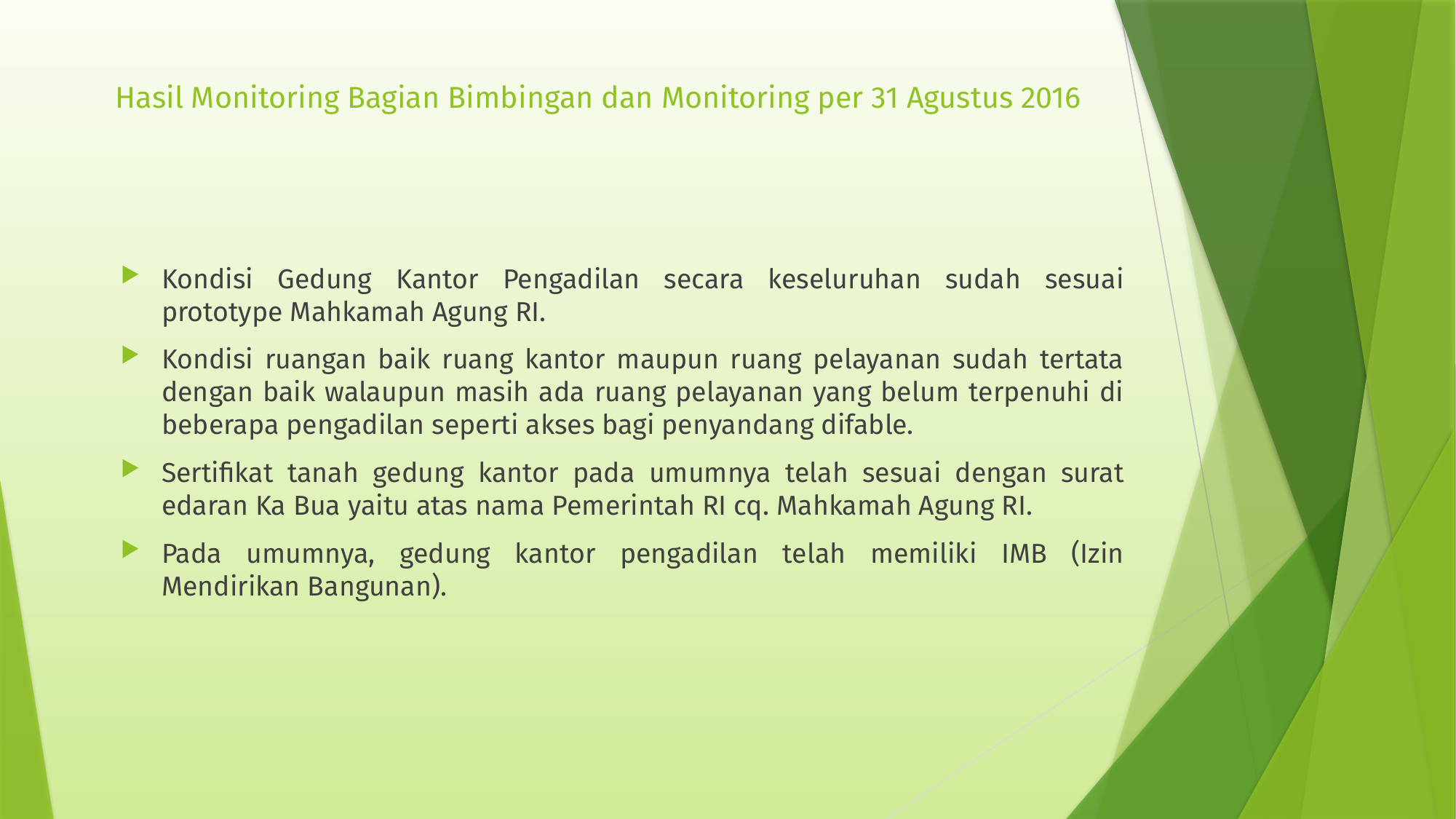

# Hasil Monitoring Bagian Bimbingan dan Monitoring per 31 Agustus 2016
Kondisi Gedung Kantor Pengadilan secara keseluruhan sudah sesuai prototype Mahkamah Agung RI.
Kondisi ruangan baik ruang kantor maupun ruang pelayanan sudah tertata dengan baik walaupun masih ada ruang pelayanan yang belum terpenuhi di beberapa pengadilan seperti akses bagi penyandang difable.
Sertifikat tanah gedung kantor pada umumnya telah sesuai dengan surat edaran Ka Bua yaitu atas nama Pemerintah RI cq. Mahkamah Agung RI.
Pada umumnya, gedung kantor pengadilan telah memiliki IMB (Izin Mendirikan Bangunan).